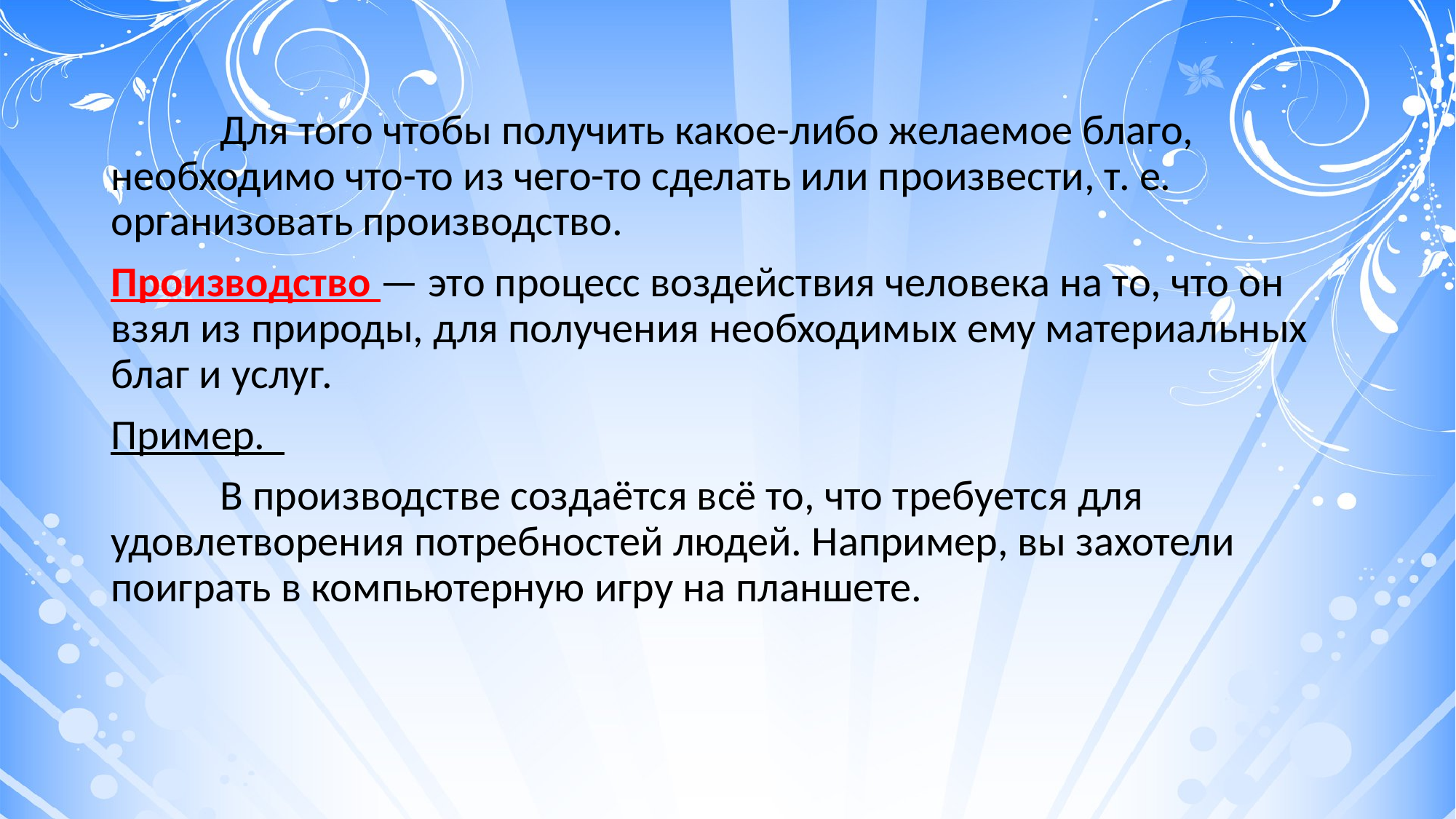

Для того чтобы получить какое-либо желаемое благо, необходимо что-то из чего-то сделать или произвести, т. е. организовать производство.
Производство — это процесс воздействия человека на то, что он взял из природы, для получения необходимых ему материальных благ и услуг.
Пример.
	В производстве создаётся всё то, что требуется для удовлетворения потребностей людей. Например, вы захотели поиграть в компьютерную игру на планшете.